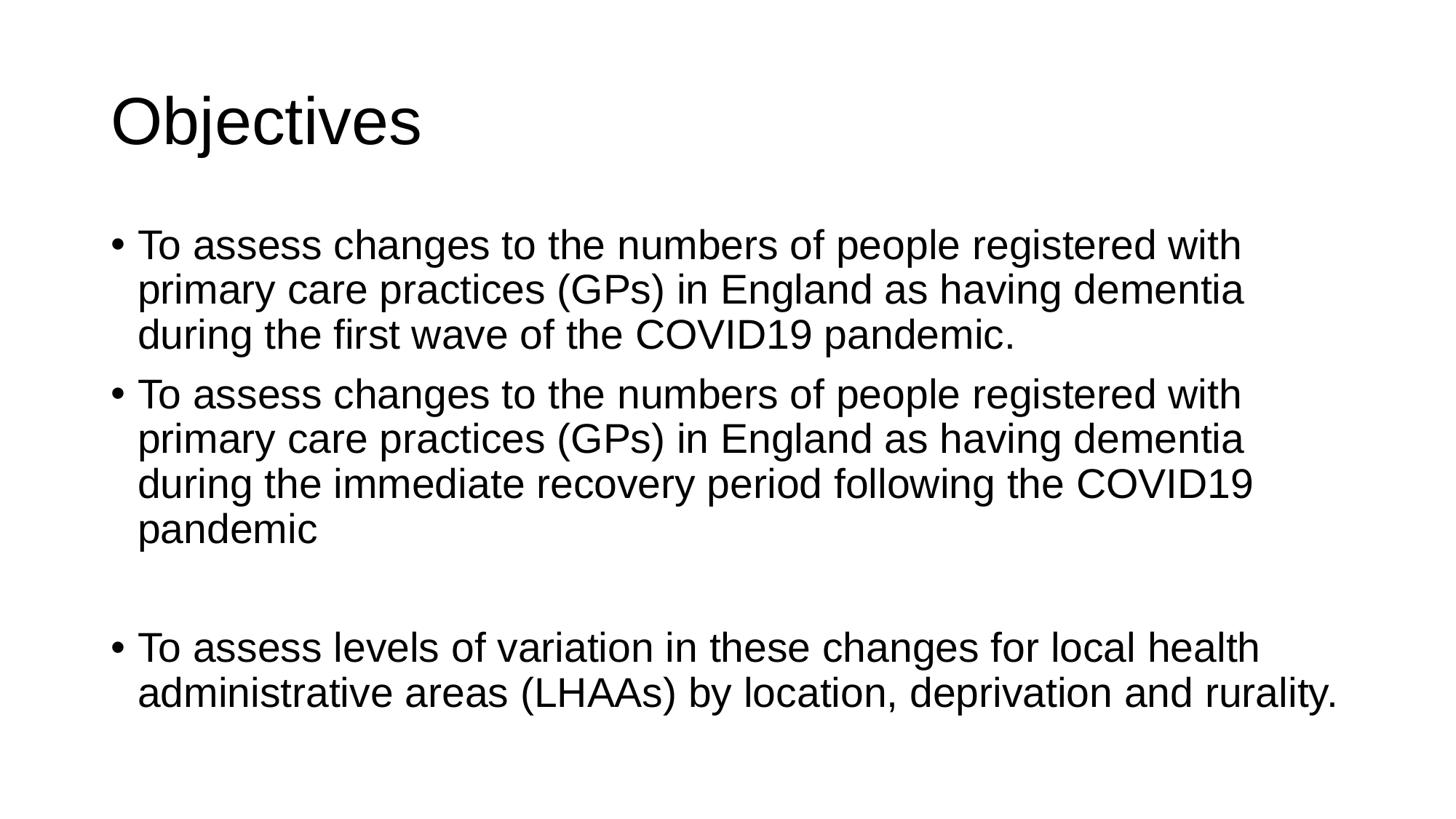

# Objectives
To assess changes to the numbers of people registered with primary care practices (GPs) in England as having dementia during the first wave of the COVID19 pandemic.
To assess changes to the numbers of people registered with primary care practices (GPs) in England as having dementia during the immediate recovery period following the COVID19 pandemic

To assess levels of variation in these changes for local health administrative areas (LHAAs) by location, deprivation and rurality.